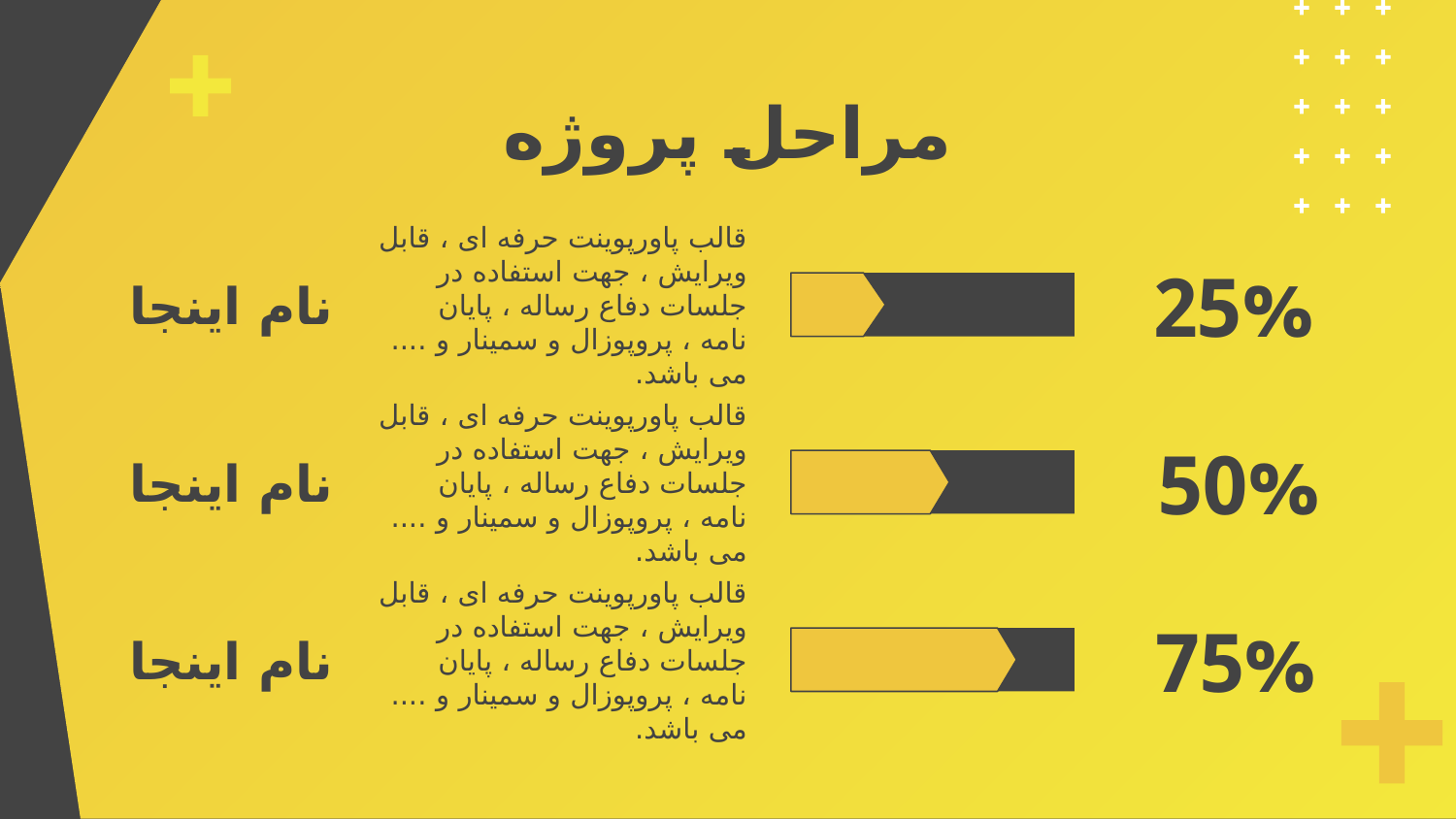

# مراحل پروژه
25%
نام اینجا
قالب پاورپوينت حرفه ای ، قابل ویرایش ، جهت استفاده در جلسات دفاع رساله ، پایان نامه ، پروپوزال و سمینار و .... می باشد.

50%
نام اینجا
قالب پاورپوينت حرفه ای ، قابل ویرایش ، جهت استفاده در جلسات دفاع رساله ، پایان نامه ، پروپوزال و سمینار و .... می باشد.

75%
نام اینجا
قالب پاورپوينت حرفه ای ، قابل ویرایش ، جهت استفاده در جلسات دفاع رساله ، پایان نامه ، پروپوزال و سمینار و .... می باشد.